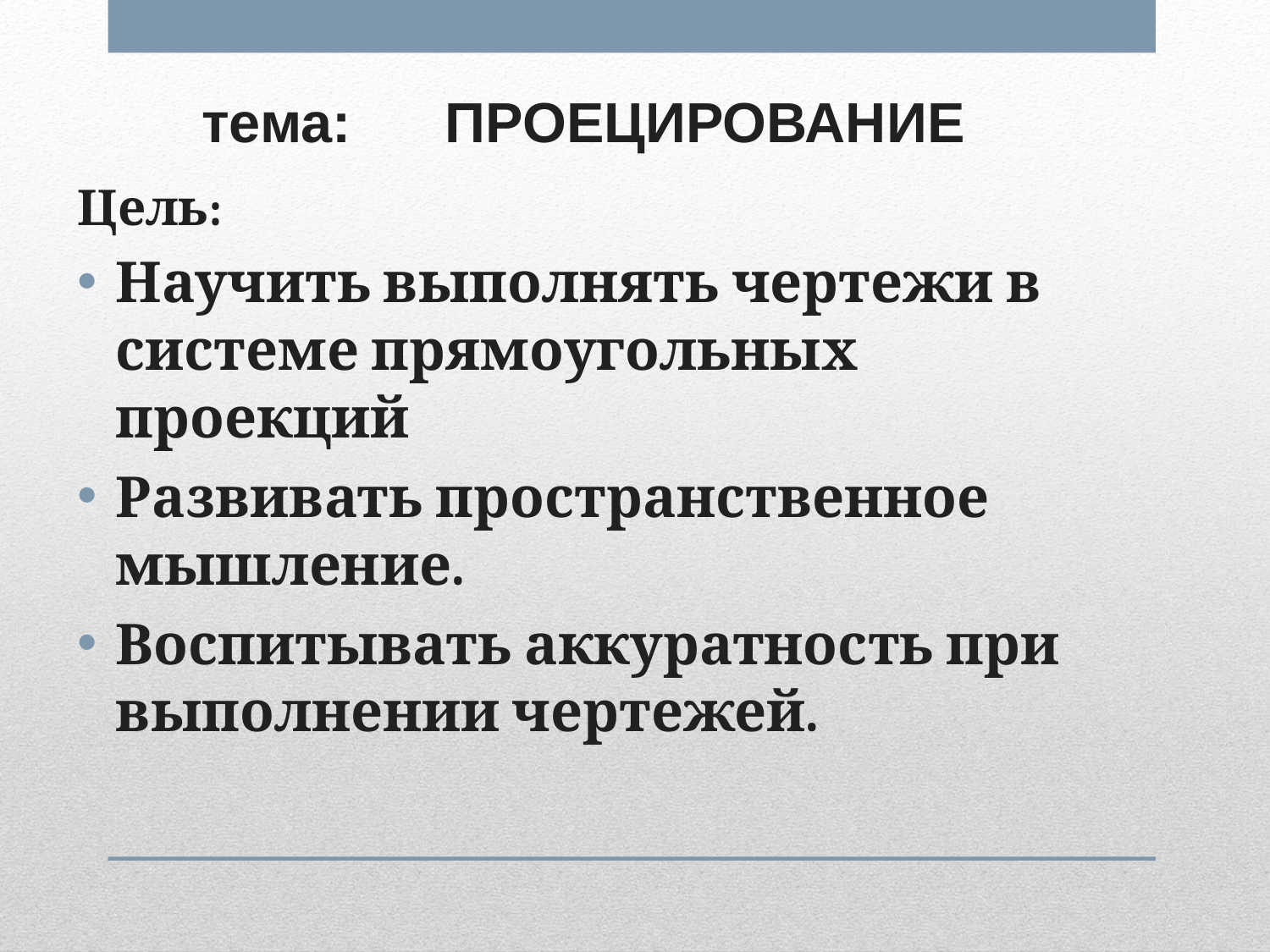

# тема:      ПРОЕЦИРОВАНИЕ
Цель:
Научить выполнять чертежи в системе прямоугольных проекций
Развивать пространственное мышление.
Воспитывать аккуратность при выполнении чертежей.